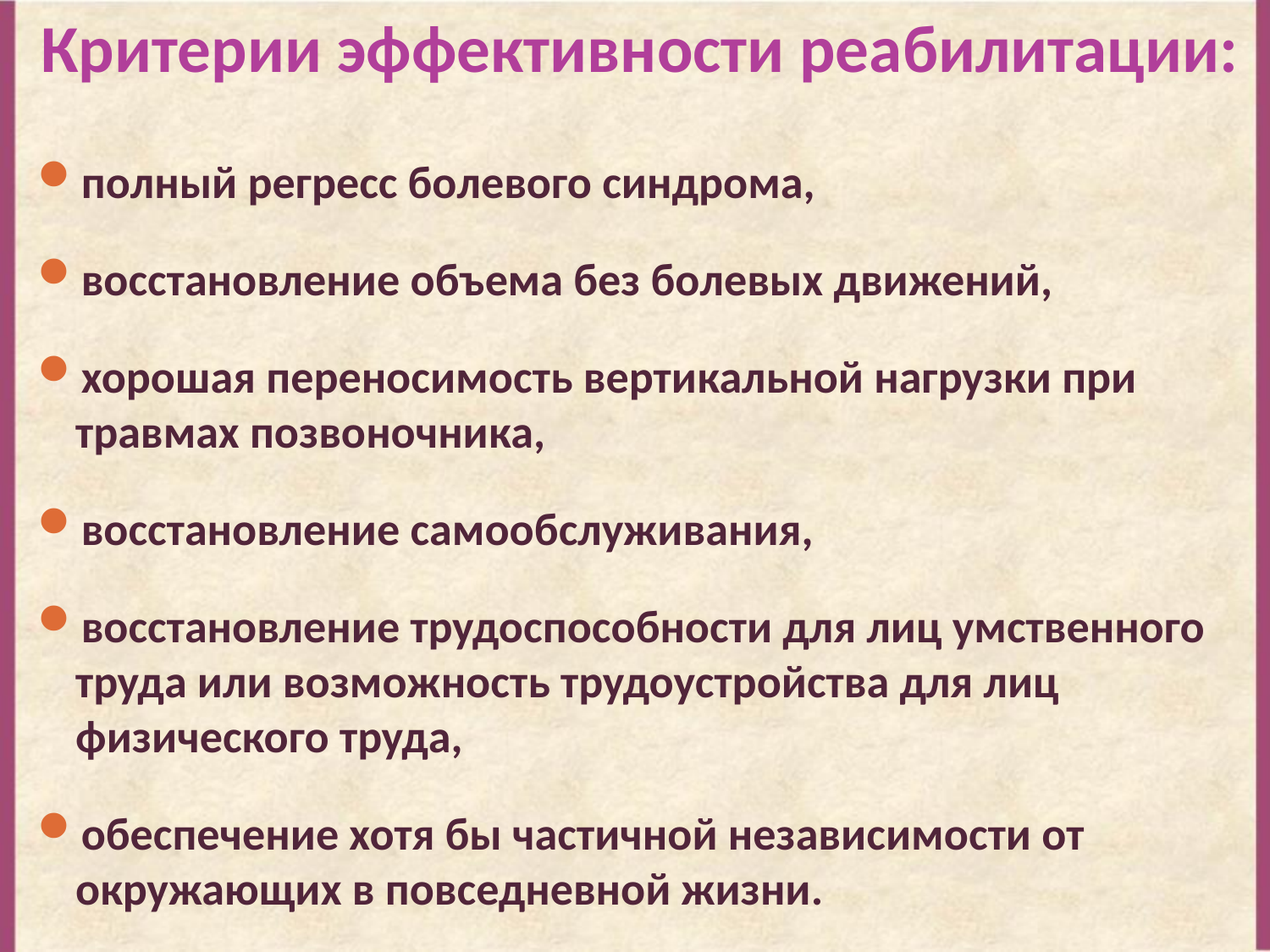

# Критерии эффективности реабилитации:
полный регресс болевого синдрома,
восстановление объема без болевых движений,
хорошая переносимость вертикальной нагрузки при травмах позвоночника,
восстановление самообслуживания,
восстановление трудоспособности для лиц умственного труда или возможность трудоустройства для лиц физического труда,
обеспечение хотя бы частичной независимости от окружающих в повседневной жизни.